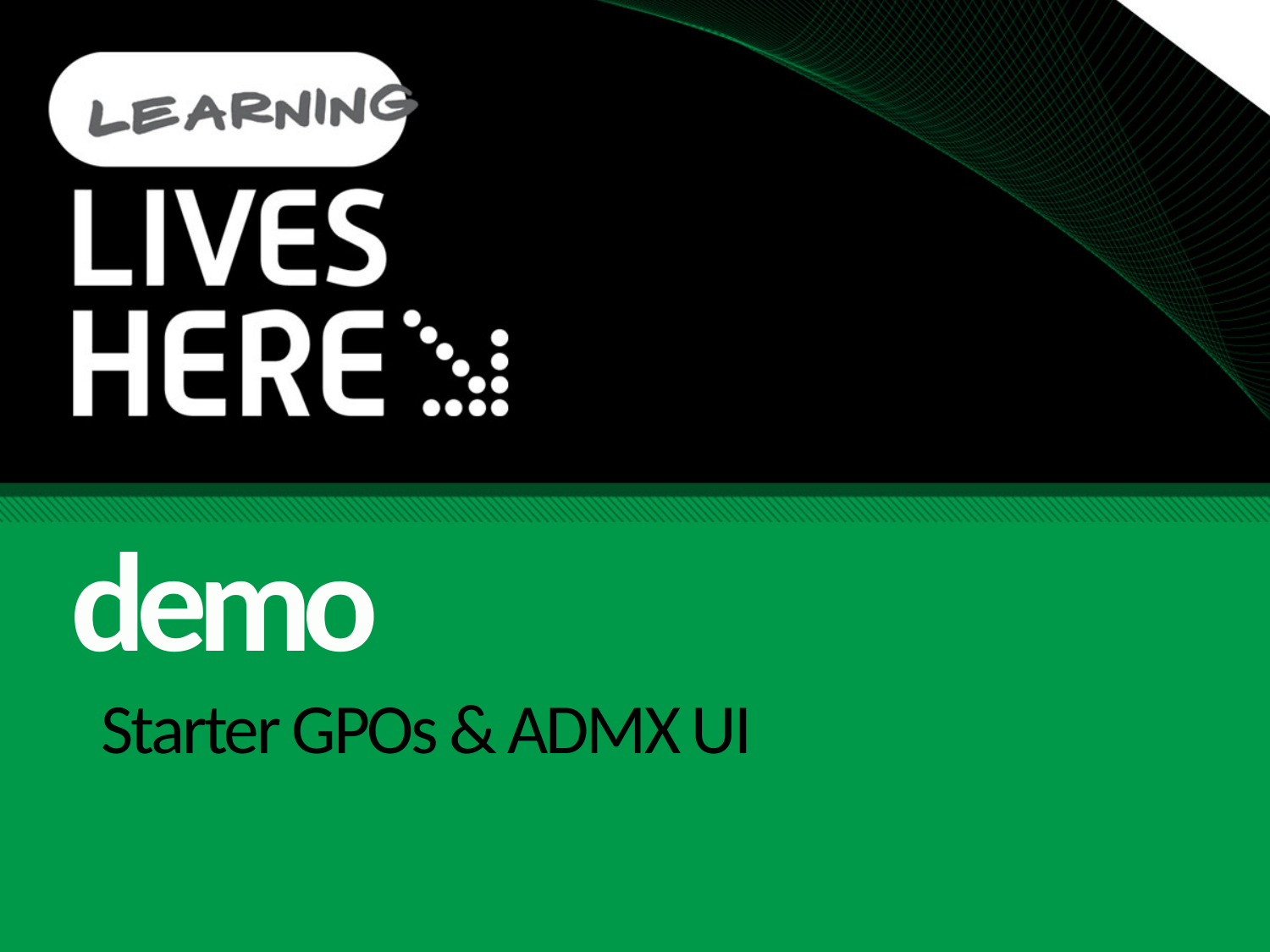

demo
# Starter GPOs & ADMX UI